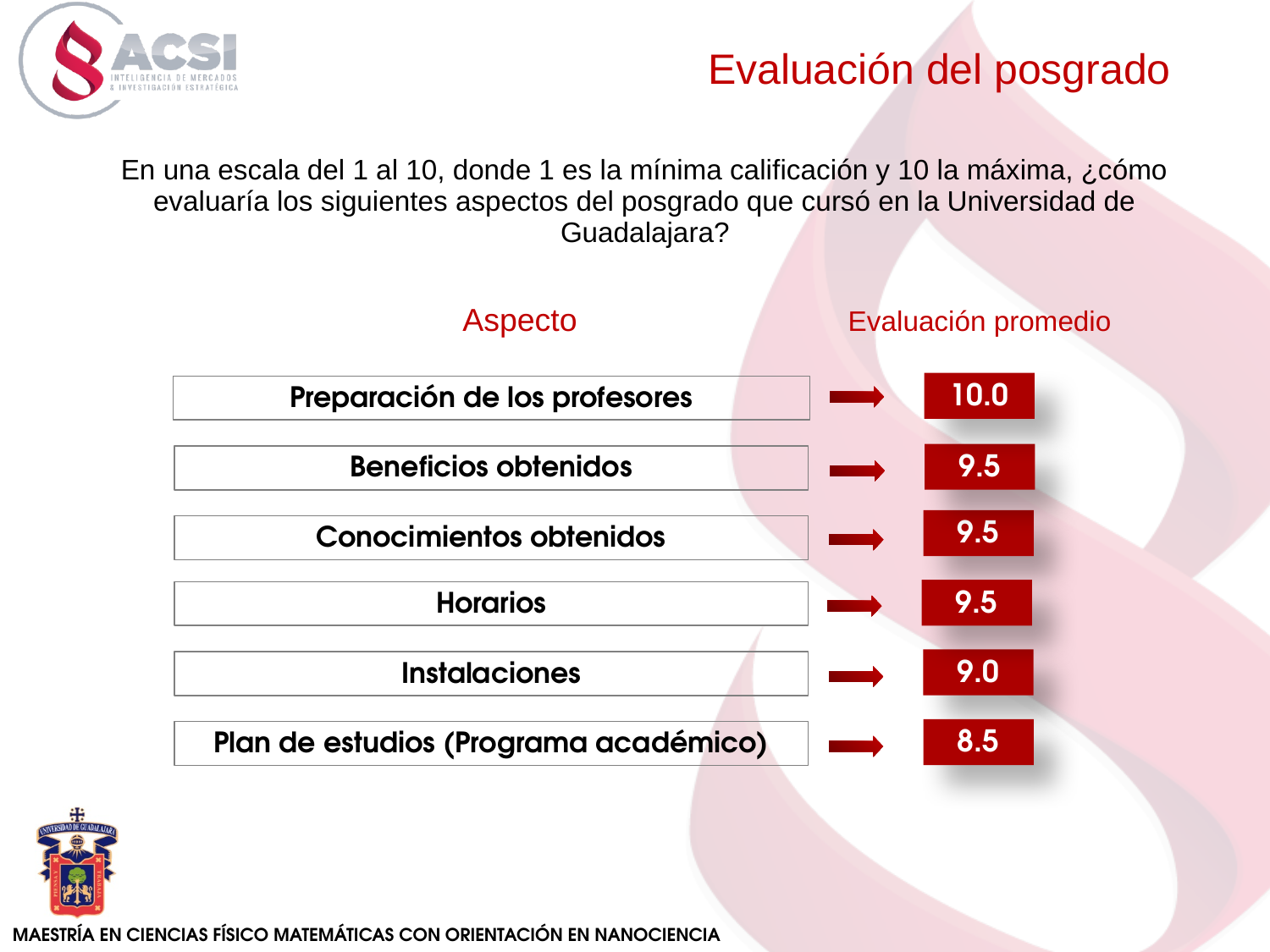

Evaluación del posgrado
En una escala del 1 al 10, donde 1 es la mínima calificación y 10 la máxima, ¿cómo evaluaría los siguientes aspectos del posgrado que cursó en la Universidad de Guadalajara?
Aspecto
Evaluación promedio
10.0
Preparación de los profesores

9.5
Beneficios obtenidos

9.5
Conocimientos obtenidos

9.5
Horarios

9.0
Instalaciones

8.5
Plan de estudios (Programa académico)